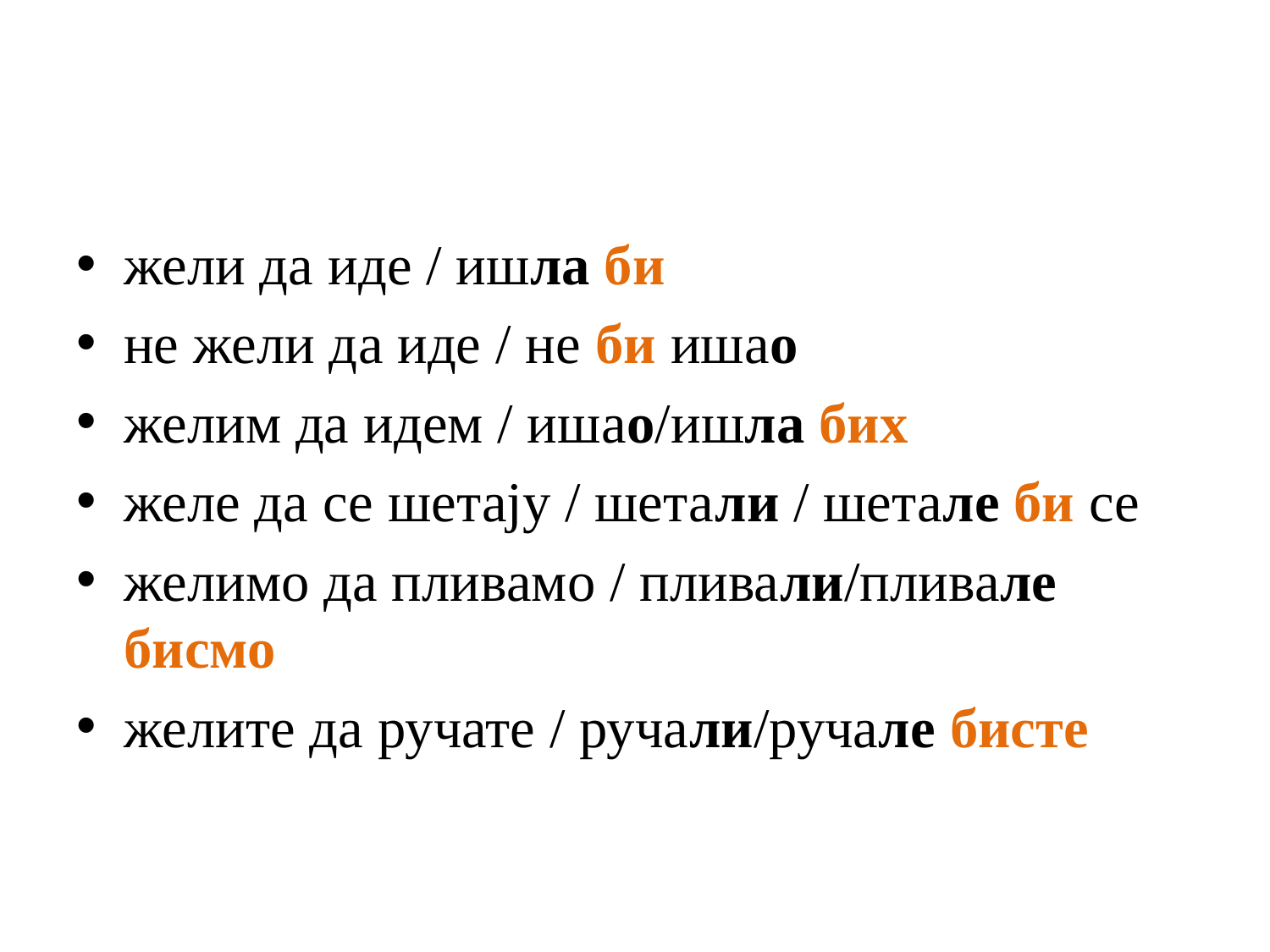

#
жели да иде / ишла би
не жели да иде / не би ишао
желим да идем / ишао/ишла бих
желе да се шетају / шетали / шетале би се
желимо да пливамо / пливали/пливале бисмо
желите да ручате / ручали/ручале бисте